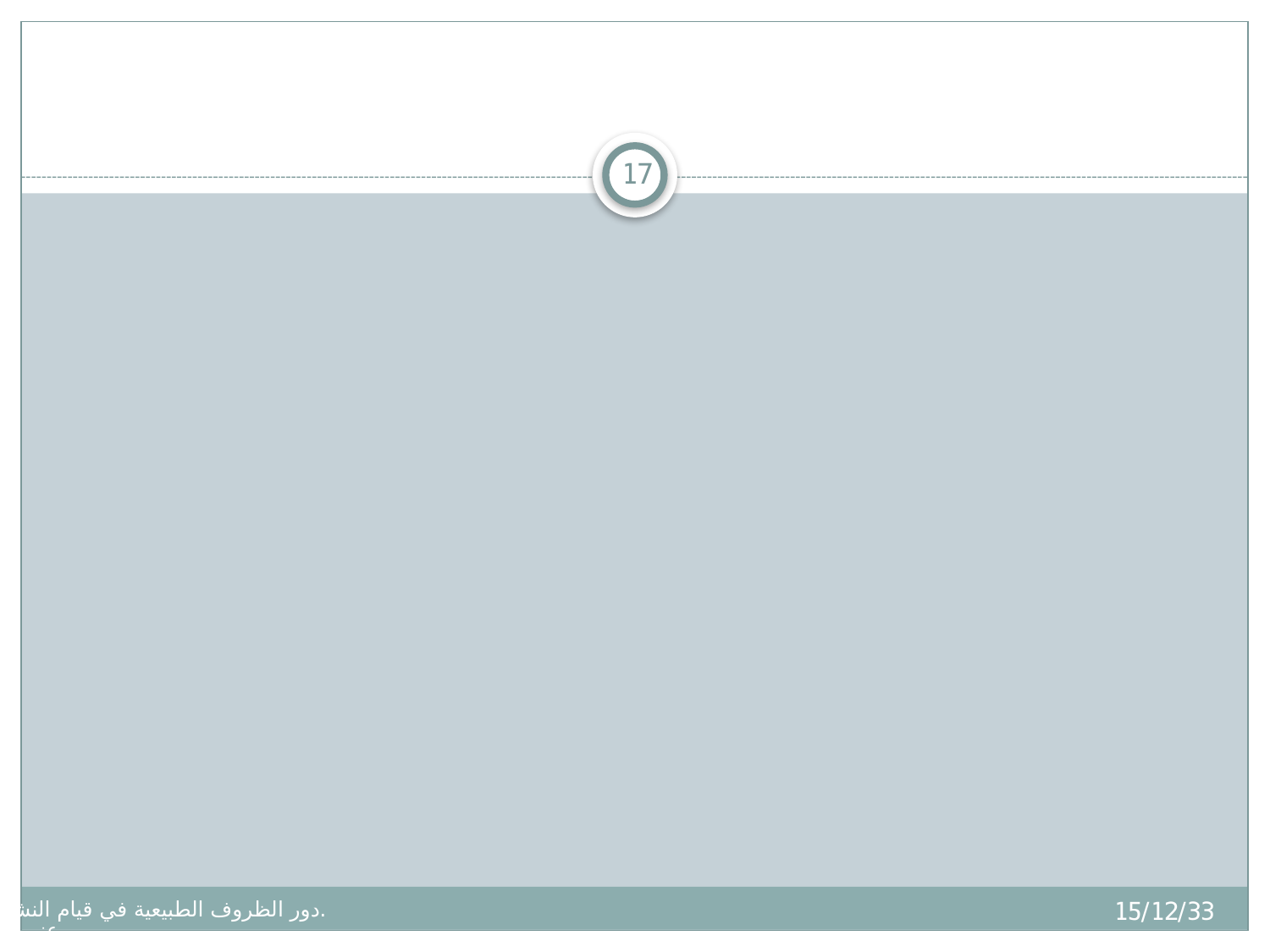

#
17

15/12/33
دور الظروف الطبيعية في قيام النشاط البشري       د. عنبره بنت خميس بلال